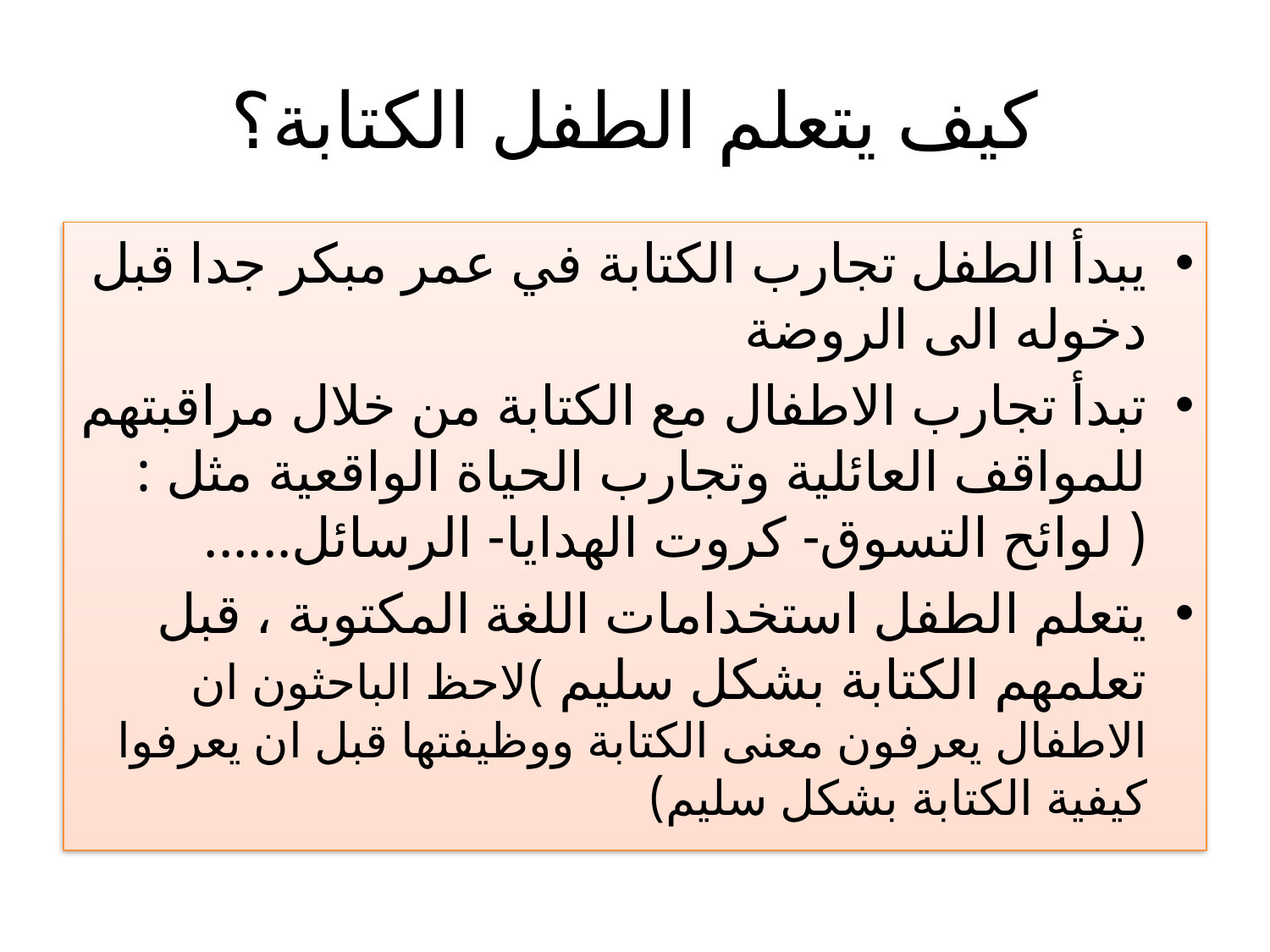

# كيف يتعلم الطفل الكتابة؟
يبدأ الطفل تجارب الكتابة في عمر مبكر جدا قبل دخوله الى الروضة
تبدأ تجارب الاطفال مع الكتابة من خلال مراقبتهم للمواقف العائلية وتجارب الحياة الواقعية مثل : ( لوائح التسوق- كروت الهدايا- الرسائل......
يتعلم الطفل استخدامات اللغة المكتوبة ، قبل تعلمهم الكتابة بشكل سليم )لاحظ الباحثون ان الاطفال يعرفون معنى الكتابة ووظيفتها قبل ان يعرفوا كيفية الكتابة بشكل سليم)